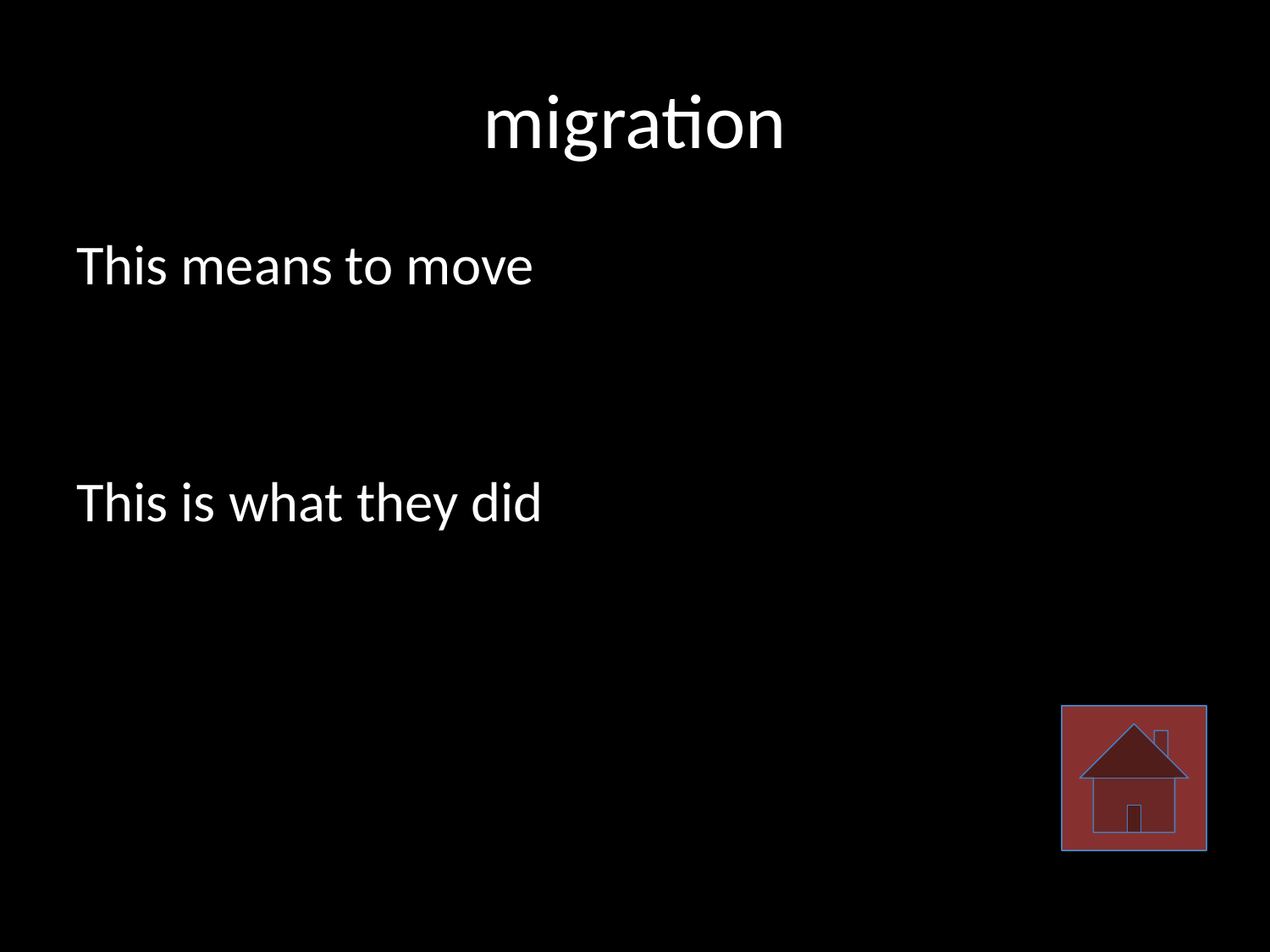

# migration
This means to move

This is what they did